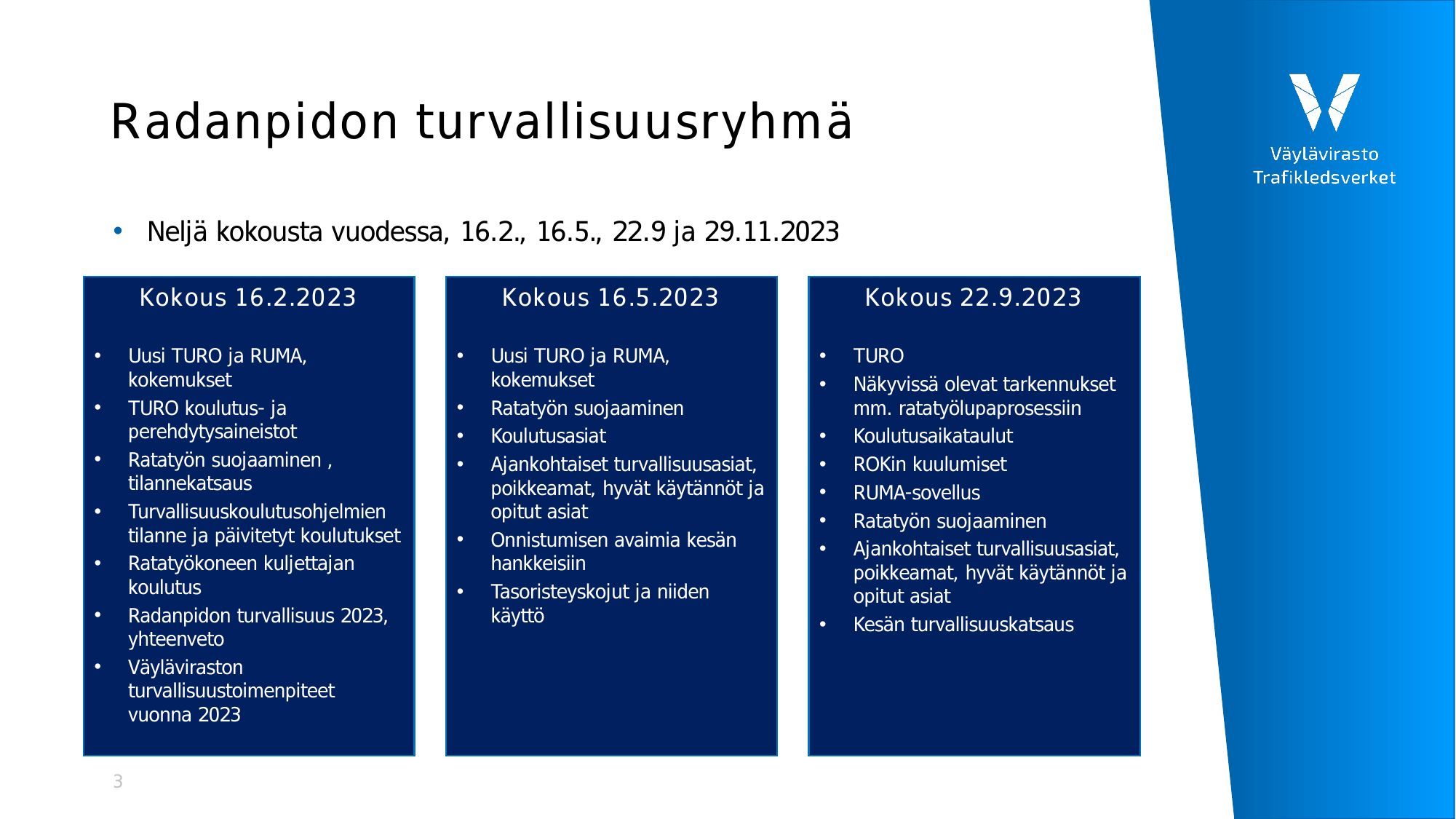

# Radanpidon turvallisuusryhmä
Neljä kokousta vuodessa, 16.2., 16.5., 22.9 ja 29.11.2023

Kokous 16.2.2023

Uusi TURO ja RUMA, kokemukset
TURO koulutus- ja perehdytysaineistot
Ratatyön suojaaminen , tilannekatsaus
Turvallisuuskoulutusohjelmien tilanne ja päivitetyt koulutukset
Ratatyökoneen kuljettajan koulutus
Radanpidon turvallisuus 2023, yhteenveto
Väyläviraston turvallisuustoimenpiteet vuonna 2023
Kokous 16.5.2023

Uusi TURO ja RUMA, kokemukset
Ratatyön suojaaminen
Koulutusasiat
Ajankohtaiset turvallisuusasiat, poikkeamat, hyvät käytännöt ja opitut asiat
Onnistumisen avaimia kesän hankkeisiin
Tasoristeyskojut ja niiden käyttö
Kokous 22.9.2023

TURO
Näkyvissä olevat tarkennukset mm. ratatyölupaprosessiin
Koulutusaikataulut
ROKin kuulumiset
RUMA-sovellus
Ratatyön suojaaminen
Ajankohtaiset turvallisuusasiat, poikkeamat, hyvät käytännöt ja opitut asiat
Kesän turvallisuuskatsaus

3